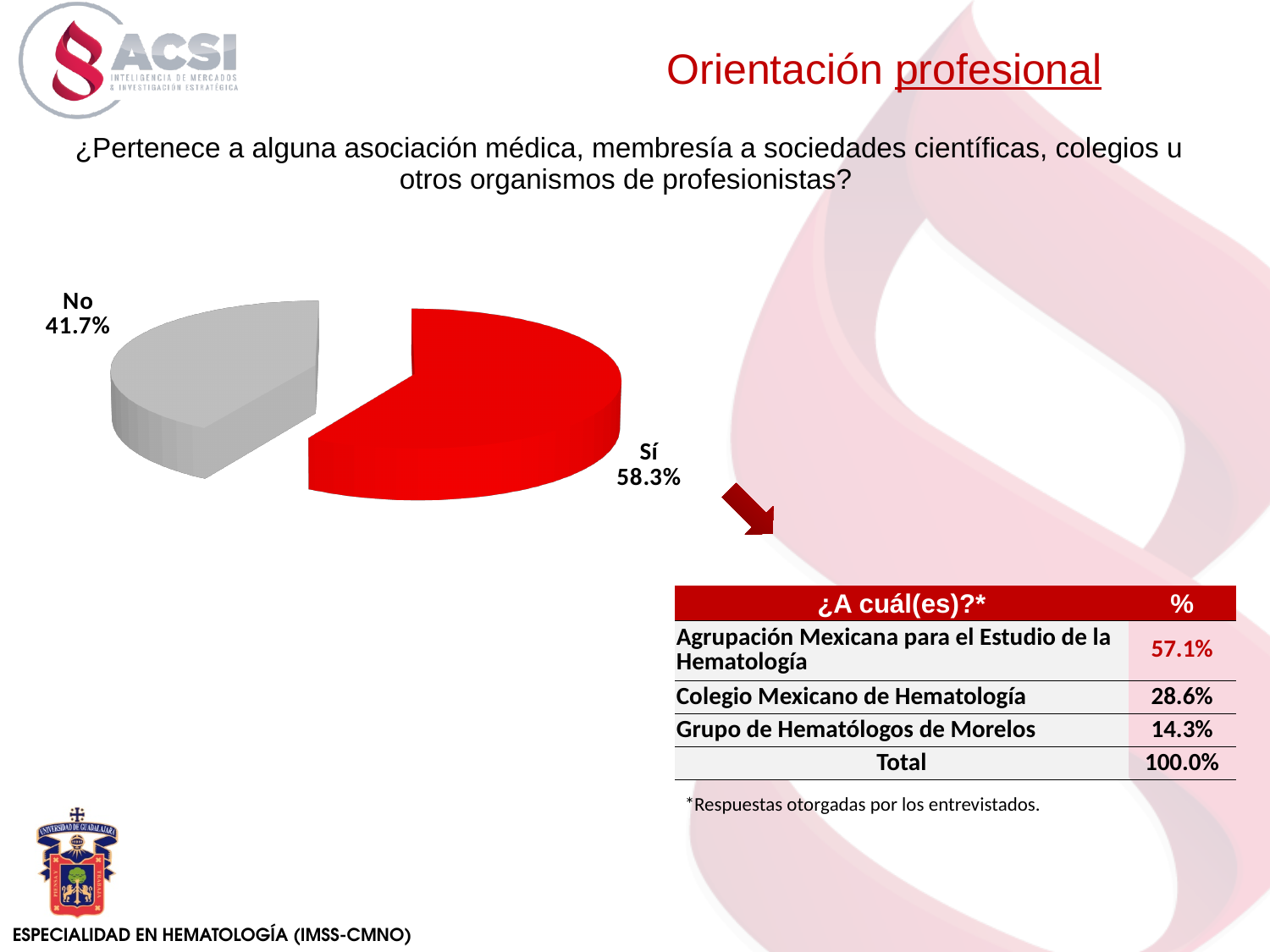

Orientación profesional
¿Pertenece a alguna asociación médica, membresía a sociedades científicas, colegios u otros organismos de profesionistas?

[unsupported chart]

| ¿A cuál(es)?\* | % |
| --- | --- |
| Agrupación Mexicana para el Estudio de la Hematología | 57.1% |
| Colegio Mexicano de Hematología | 28.6% |
| Grupo de Hematólogos de Morelos | 14.3% |
| Total | 100.0% |
*Respuestas otorgadas por los entrevistados.